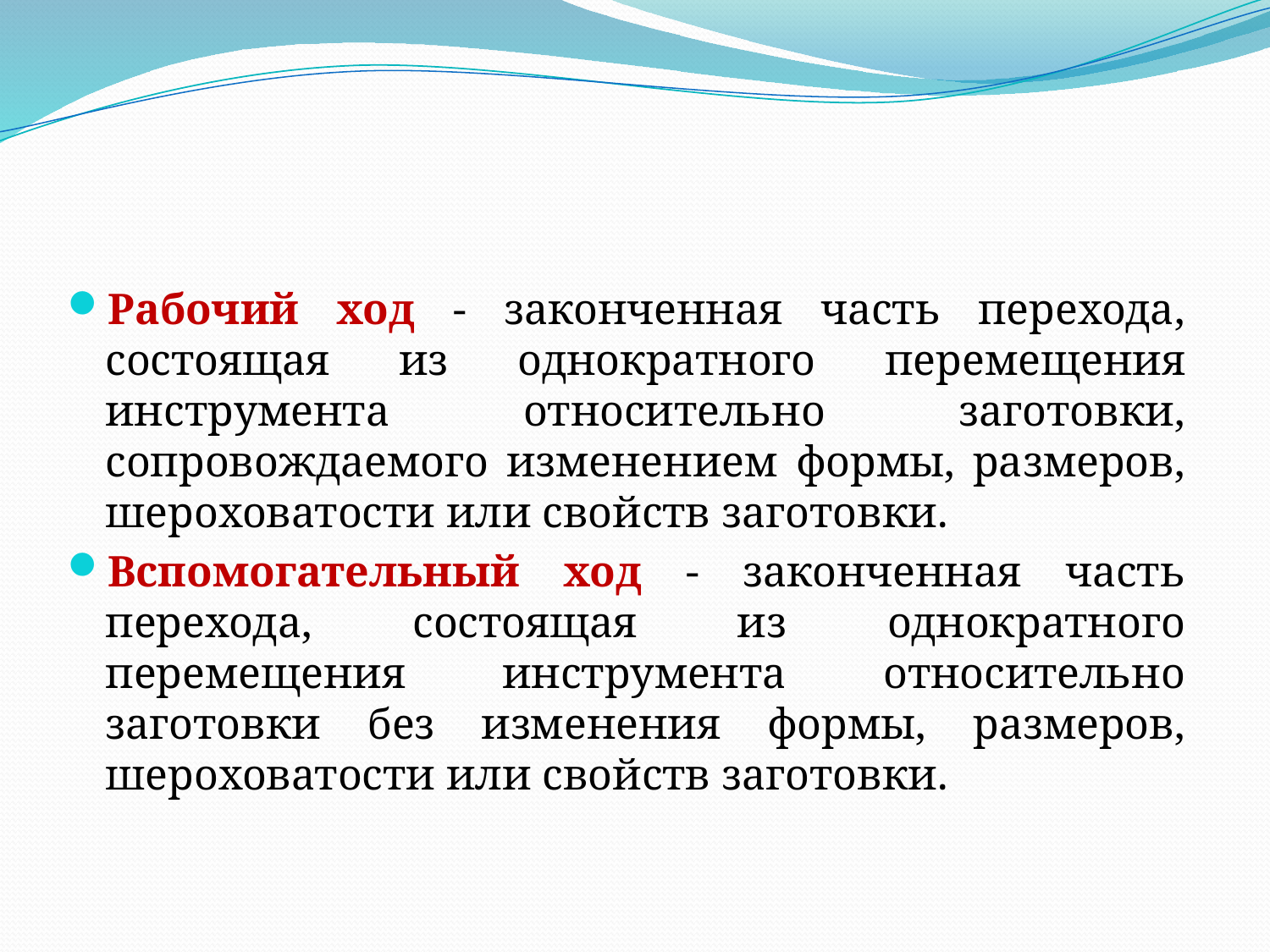

Рабочий ход - законченная часть перехода, состоящая из однократ­ного перемещения инструмента относительно заготовки, сопровождаемого изменением формы, размеров, шероховатости или свойств заготовки.
Вспомогательный ход - законченная часть перехода, состоящая из однократного перемещения инструмента относительно заготовки без изме­нения формы, размеров, шероховатости или свойств заготовки.